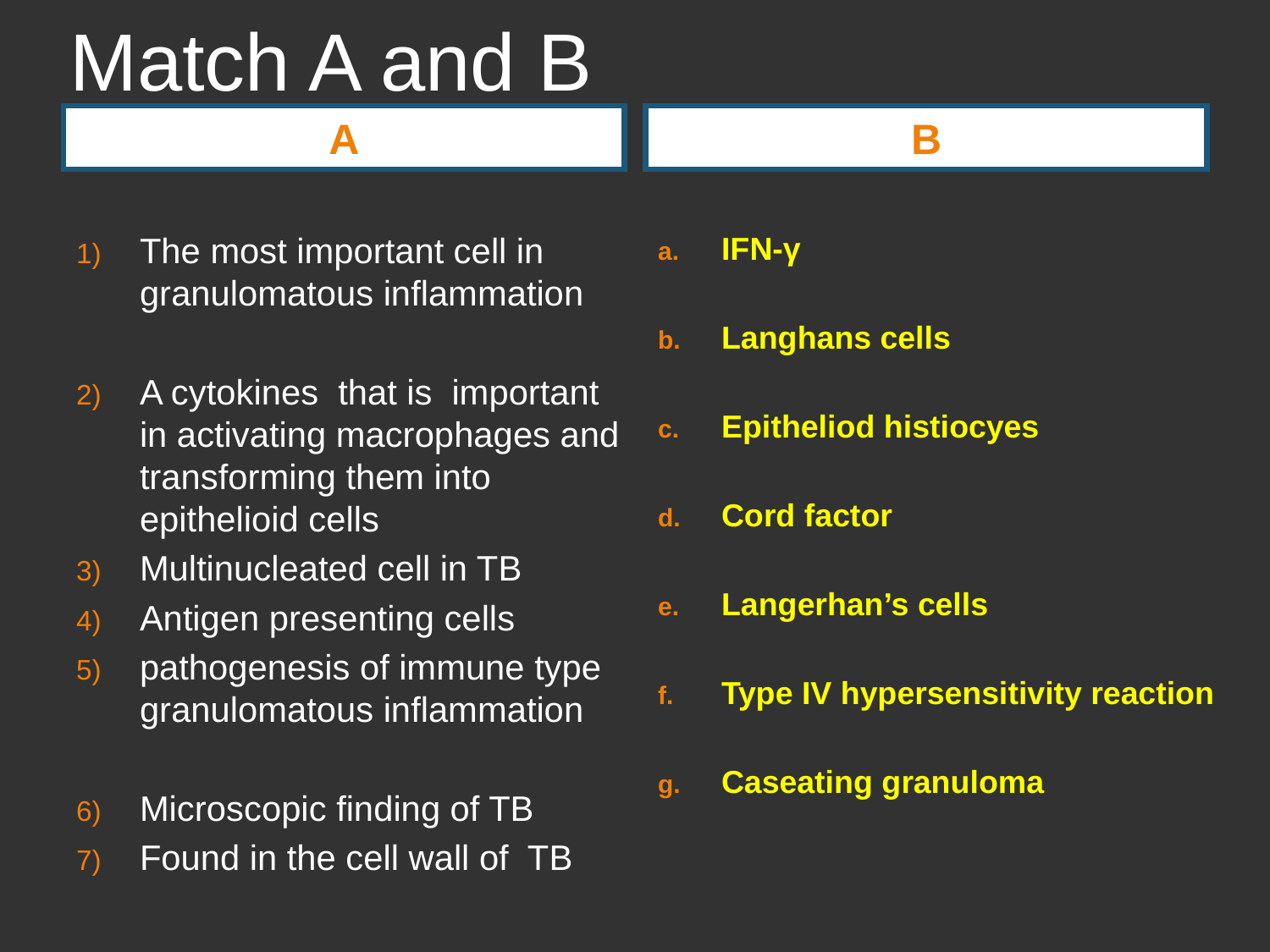

# Match A and B
B
A
The most important cell in granulomatous inflammation

A cytokines  that is  important in activating macrophages and transforming them into epithelioid cells
Multinucleated cell in TB
Antigen presenting cells
pathogenesis of immune type  granulomatous inflammation

Microscopic finding of TB
Found in the cell wall of  TB
IFN-γ

Langhans cells

Epitheliod histiocyes

Cord factor

Langerhan’s cells

Type IV hypersensitivity reaction

Caseating granuloma